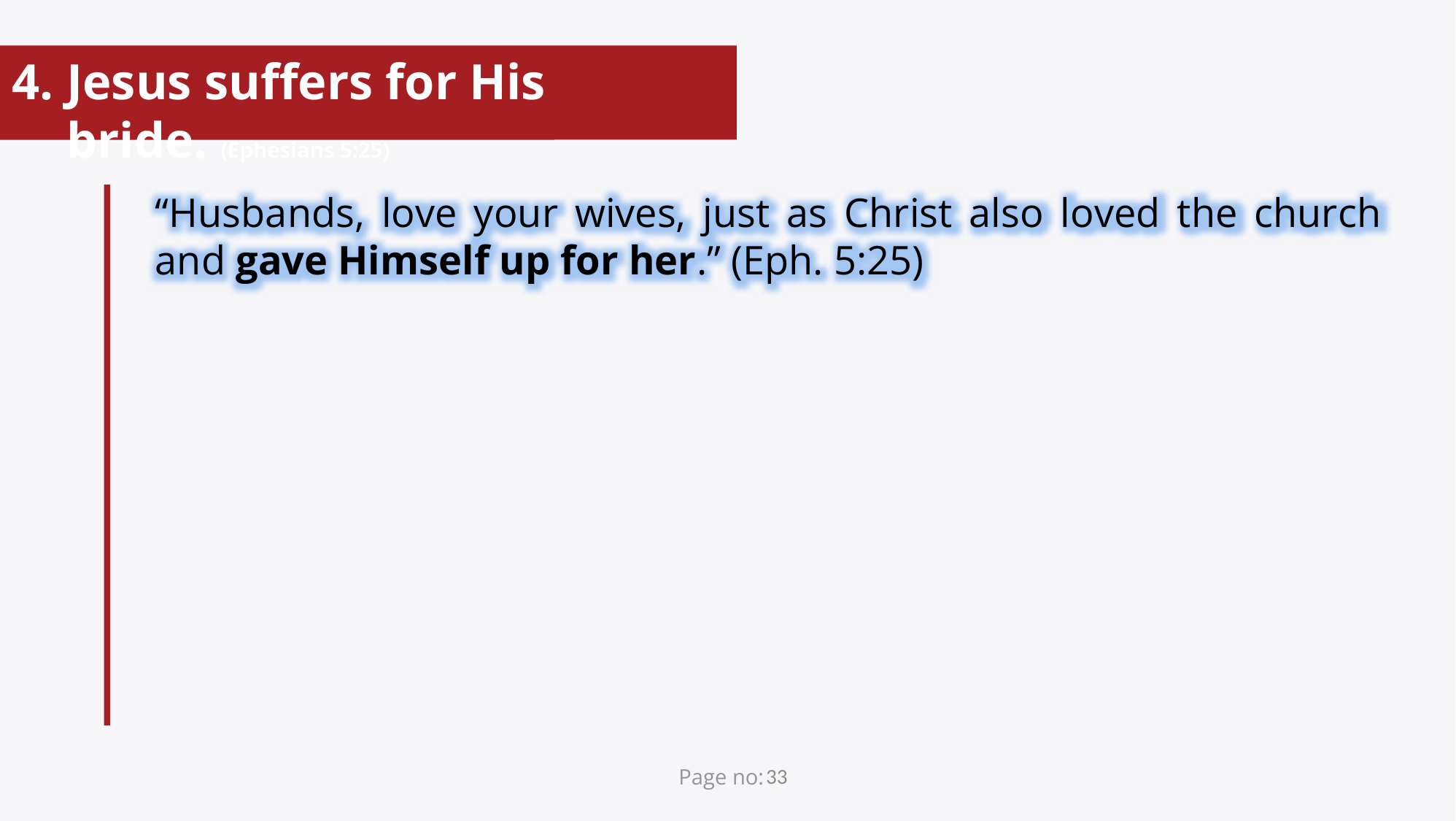

Jesus suffers for His bride. (Ephesians 5:25)

“Husbands, love your wives, just as Christ also loved the church and gave Himself up for her.” (Eph. 5:25)